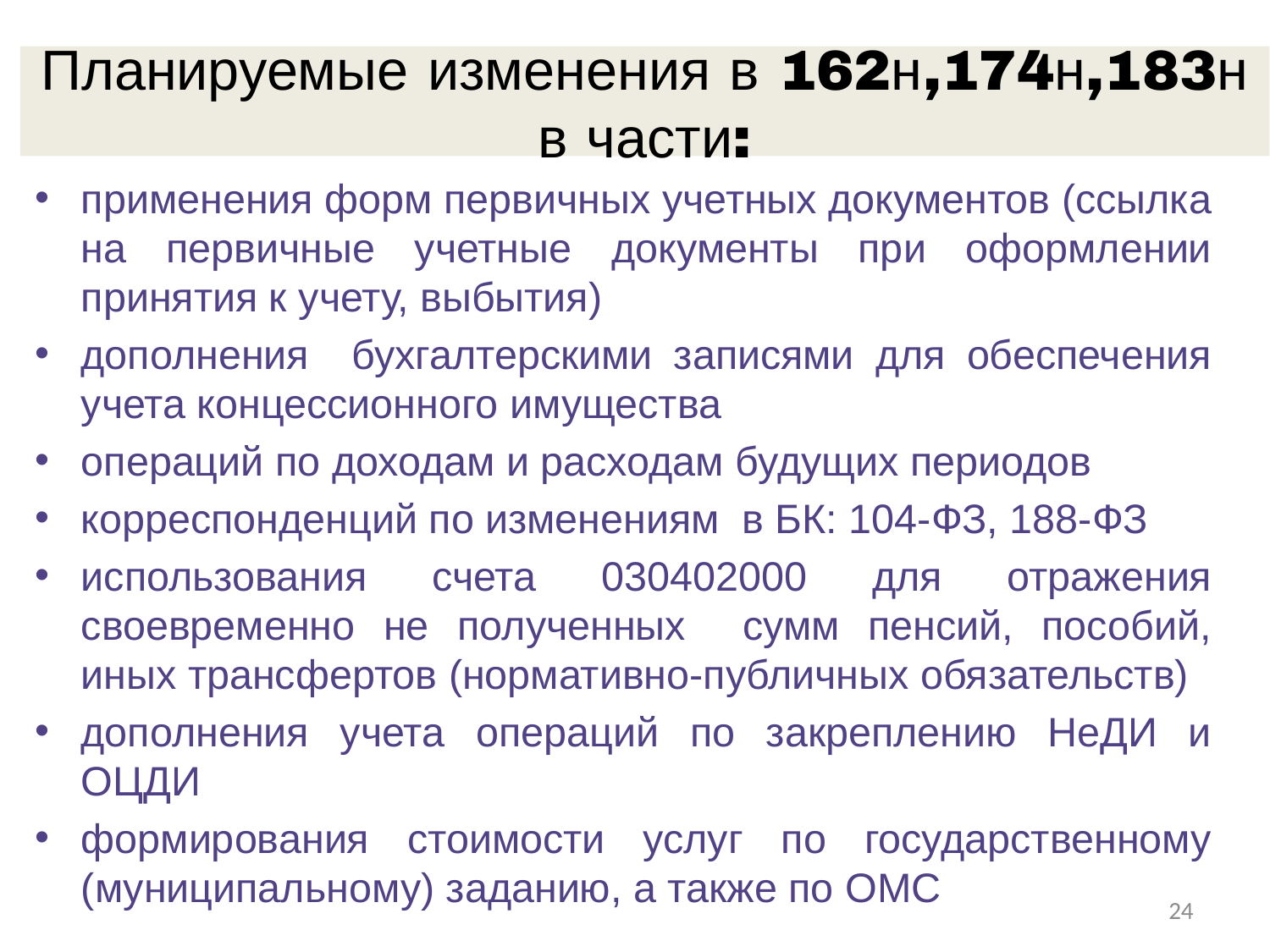

# Планируемые изменения в 162н,174н,183н в части:
применения форм первичных учетных документов (ссылка на первичные учетные документы при оформлении принятия к учету, выбытия)
дополнения  бухгалтерскими записями для обеспечения учета концессионного имущества
операций по доходам и расходам будущих периодов
корреспонденций по изменениям  в БК: 104-ФЗ, 188-ФЗ
использования счета 030402000 для отражения своевременно не полученных  сумм пенсий, пособий, иных трансфертов (нормативно-публичных обязательств)
дополнения учета операций по закреплению НеДИ и ОЦДИ
формирования стоимости услуг по государственному (муниципальному) заданию, а также по ОМС

24